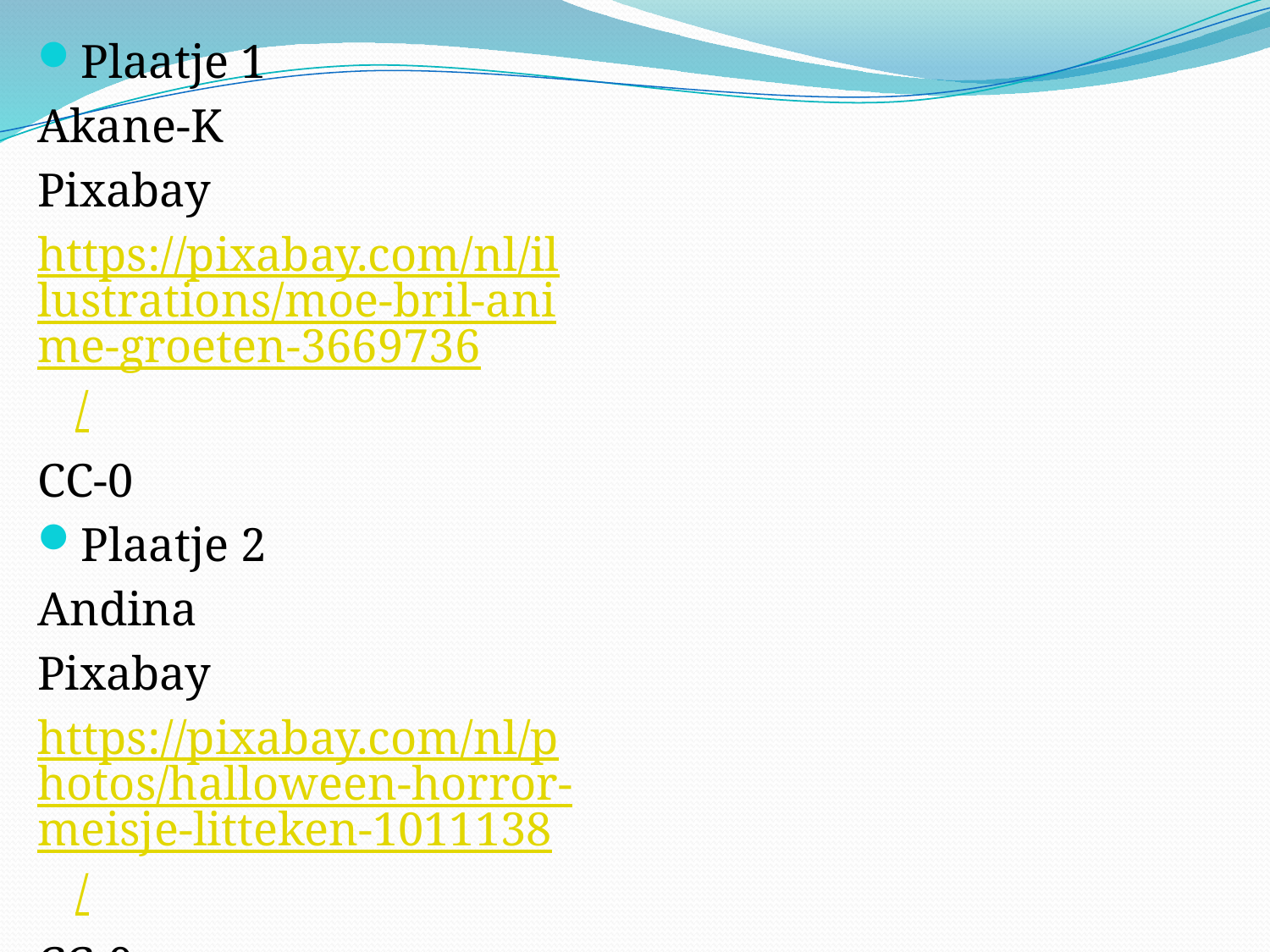

Plaatje 1
Akane-K
Pixabay
https://pixabay.com/nl/illustrations/moe-bril-anime-groeten-3669736/
CC-0
Plaatje 2
Andina
Pixabay
https://pixabay.com/nl/photos/halloween-horror-meisje-litteken-1011138/
CC-0